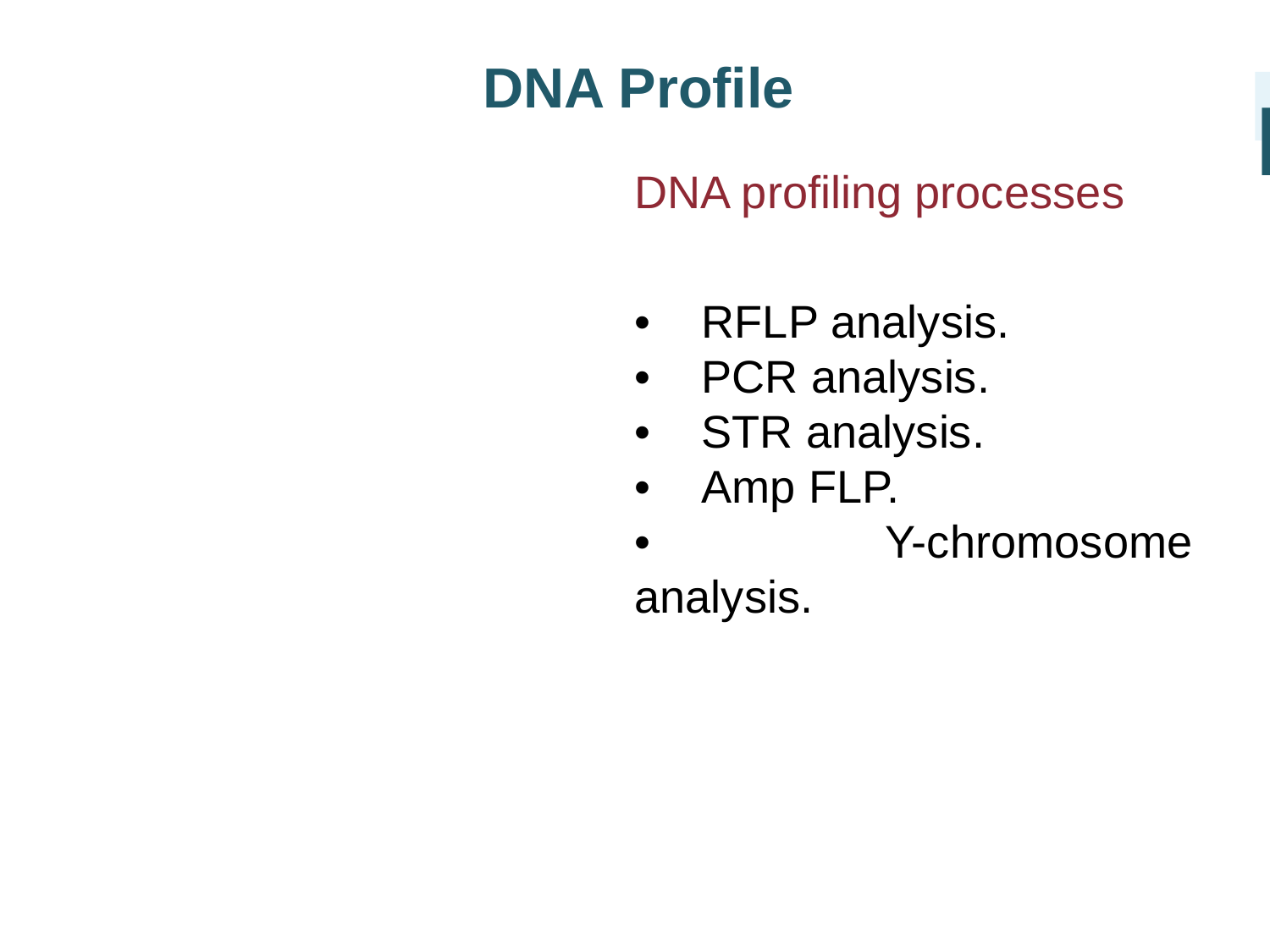

DNA Profile
I
DNA profiling processes
•    RFLP analysis.
•    PCR analysis.
•    STR analysis.
•    Amp FLP.
•    Y-chromosome analysis.